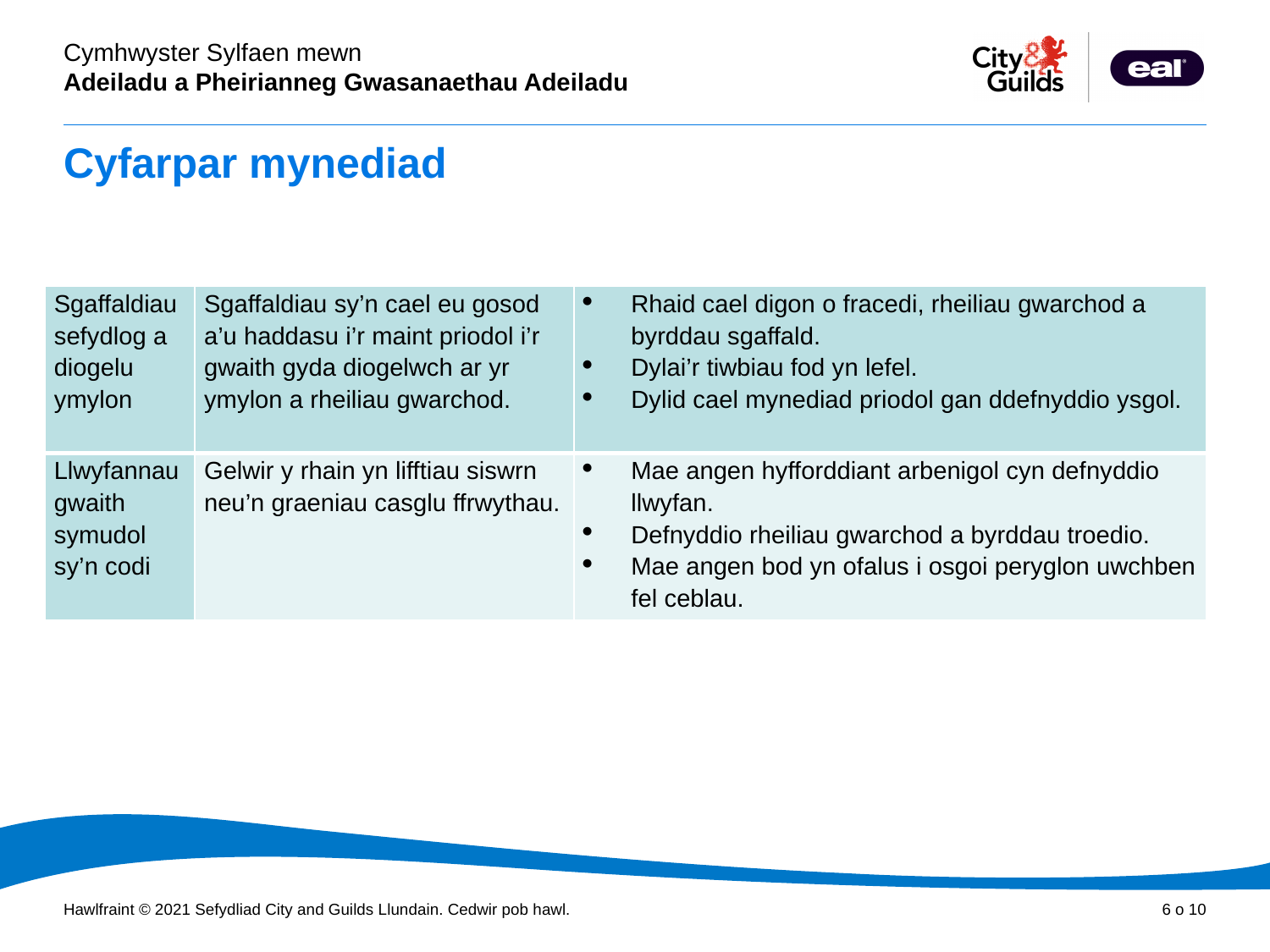

# Cyfarpar mynediad
| Sgaffaldiau sefydlog a diogelu ymylon | Sgaffaldiau sy’n cael eu gosod a’u haddasu i’r maint priodol i’r gwaith gyda diogelwch ar yr ymylon a rheiliau gwarchod. | Rhaid cael digon o fracedi, rheiliau gwarchod a byrddau sgaffald. Dylai’r tiwbiau fod yn lefel. Dylid cael mynediad priodol gan ddefnyddio ysgol. |
| --- | --- | --- |
| Llwyfannau gwaith symudol sy’n codi | Gelwir y rhain yn lifftiau siswrn neu’n graeniau casglu ffrwythau. | Mae angen hyfforddiant arbenigol cyn defnyddio llwyfan. Defnyddio rheiliau gwarchod a byrddau troedio. Mae angen bod yn ofalus i osgoi peryglon uwchben fel ceblau. |